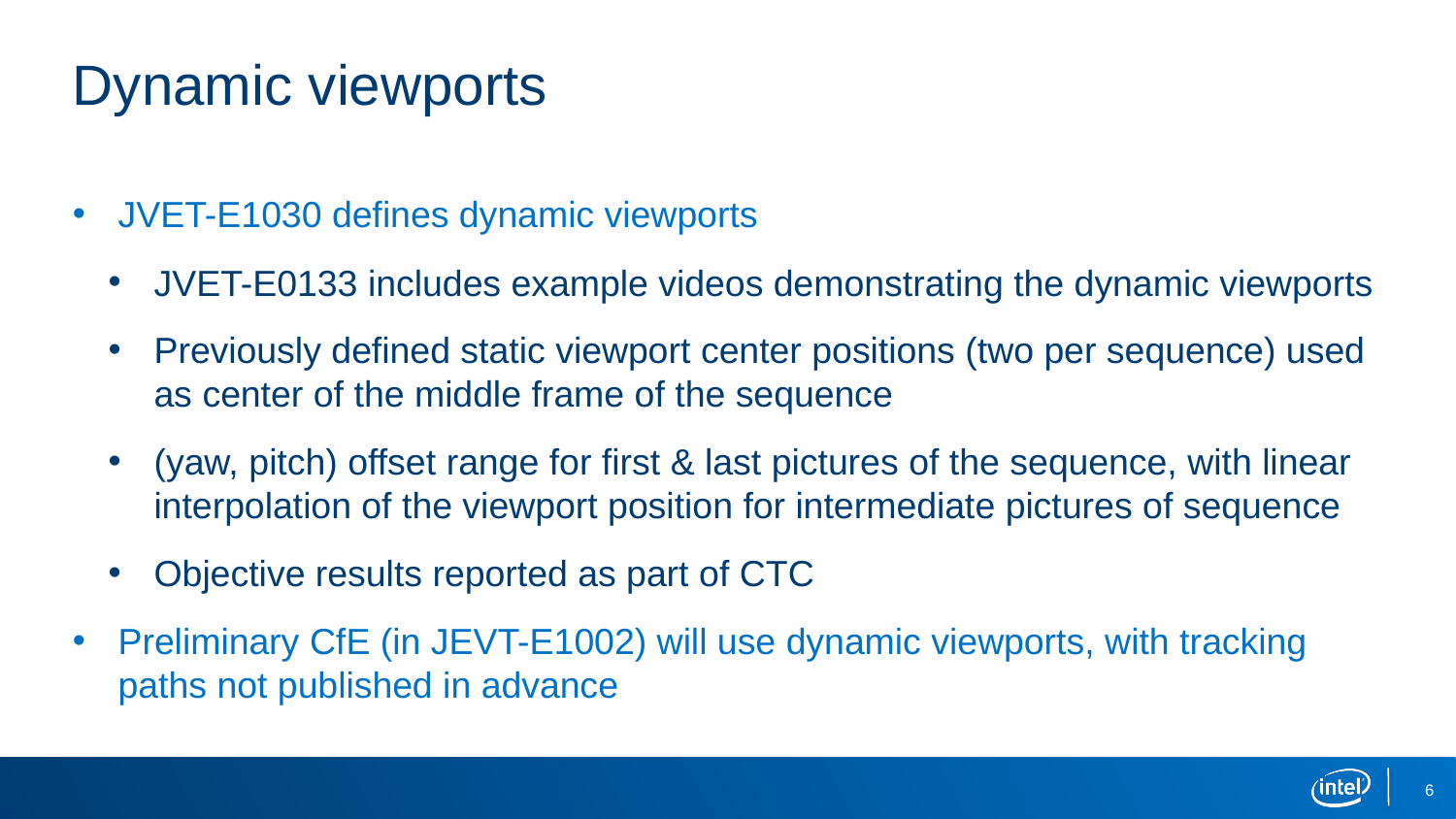

# Dynamic viewports
JVET-E1030 defines dynamic viewports
JVET-E0133 includes example videos demonstrating the dynamic viewports
Previously defined static viewport center positions (two per sequence) used as center of the middle frame of the sequence
(yaw, pitch) offset range for first & last pictures of the sequence, with linear interpolation of the viewport position for intermediate pictures of sequence
Objective results reported as part of CTC
Preliminary CfE (in JEVT-E1002) will use dynamic viewports, with tracking paths not published in advance
6